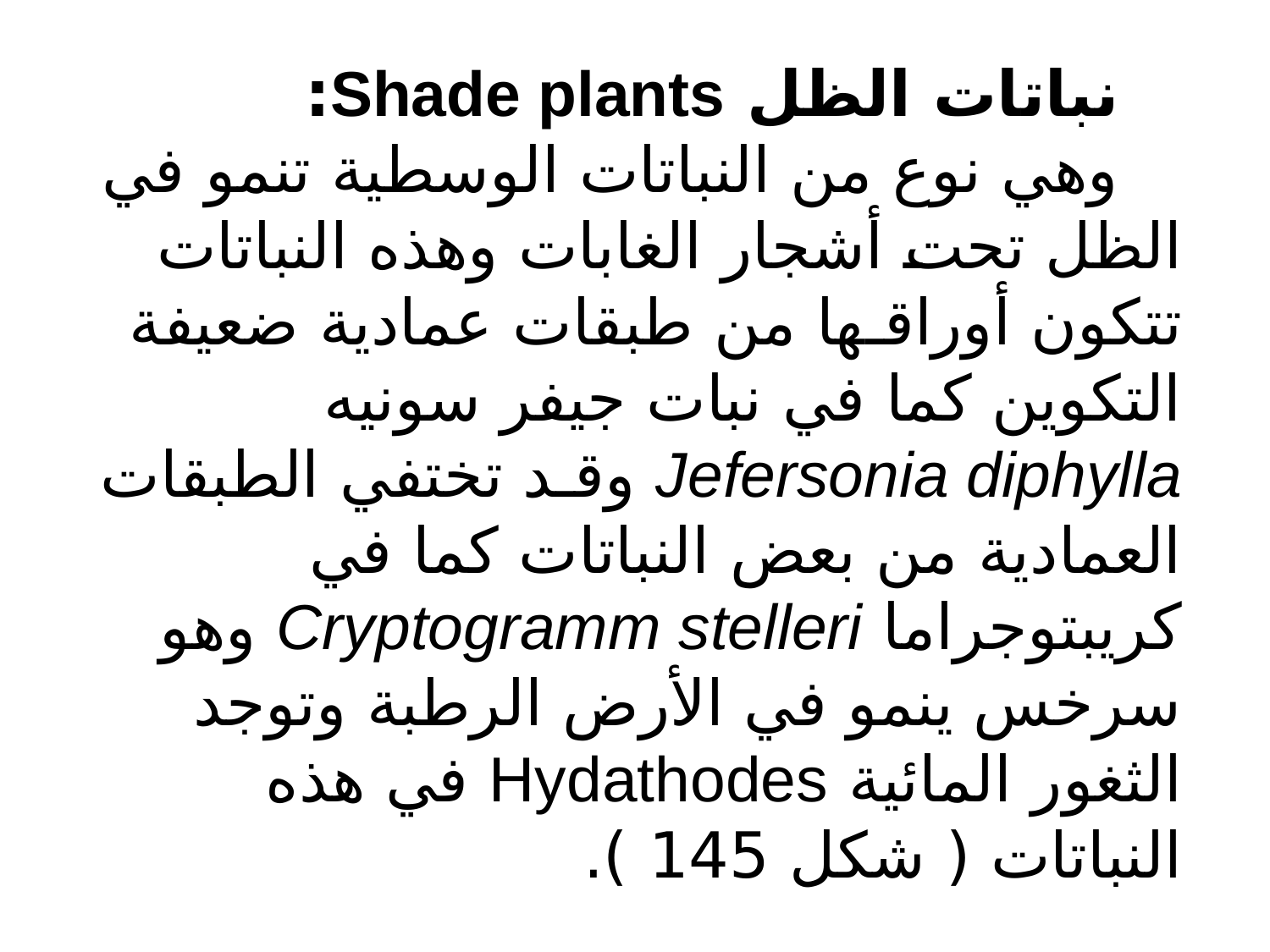

نباتات الظل Shade plants:
وهي نوع من النباتات الوسطية تنمو في الظل تحت أشجار الغابات وهذه النباتات تتكون أوراقـها من طبقات عمادية ضعيفة التكوين كما في نبات جيفر سونيه Jefersonia diphylla وقـد تختفي الطبقات العمادية من بعض النباتات كما في كريبتوجراما Cryptogramm stelleri وهو سرخس ينمو في الأرض الرطبة وتوجد الثغور المائية Hydathodes في هذه النباتات ( شكل 145 ).